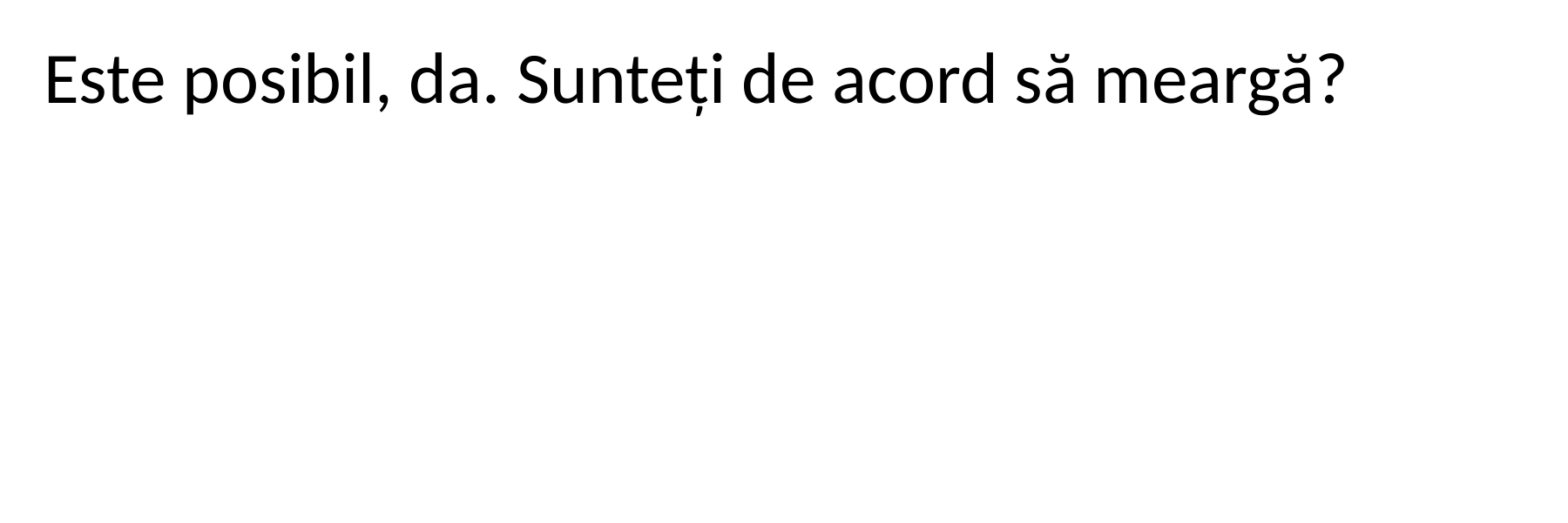

Este posibil, da. Sunteți de acord să meargă?